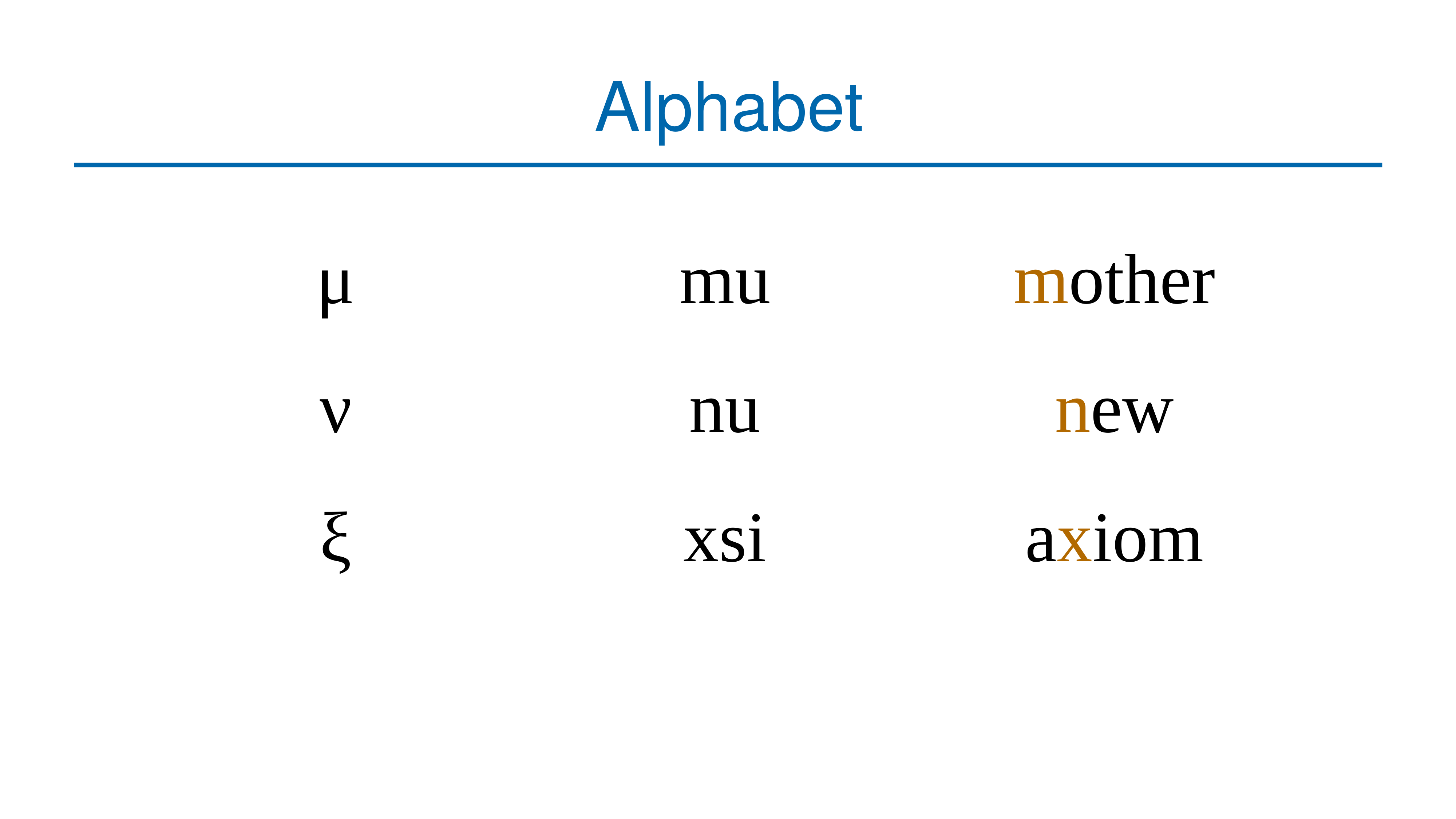

# Alphabet
| μ | mu | mother |
| --- | --- | --- |
| ν | nu | new |
| ξ | xsi | axiom |